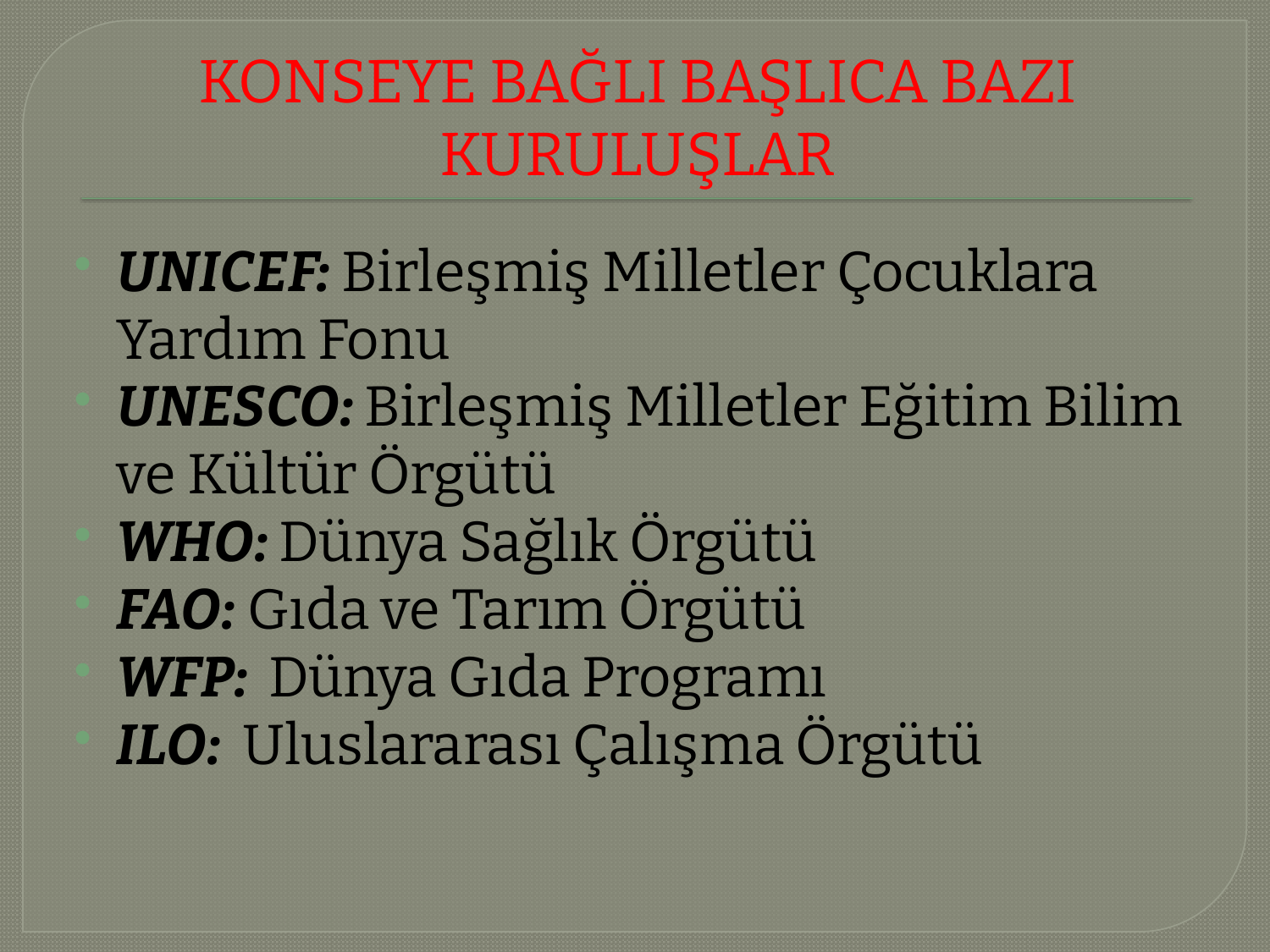

# KONSEYE BAĞLI BAŞLICA BAZI KURULUŞLAR
UNICEF: Birleşmiş Milletler Çocuklara Yardım Fonu
UNESCO: Birleşmiş Milletler Eğitim Bilim ve Kültür Örgütü
WHO: Dünya Sağlık Örgütü
FAO: Gıda ve Tarım Örgütü
WFP:  Dünya Gıda Programı
ILO:  Uluslararası Çalışma Örgütü